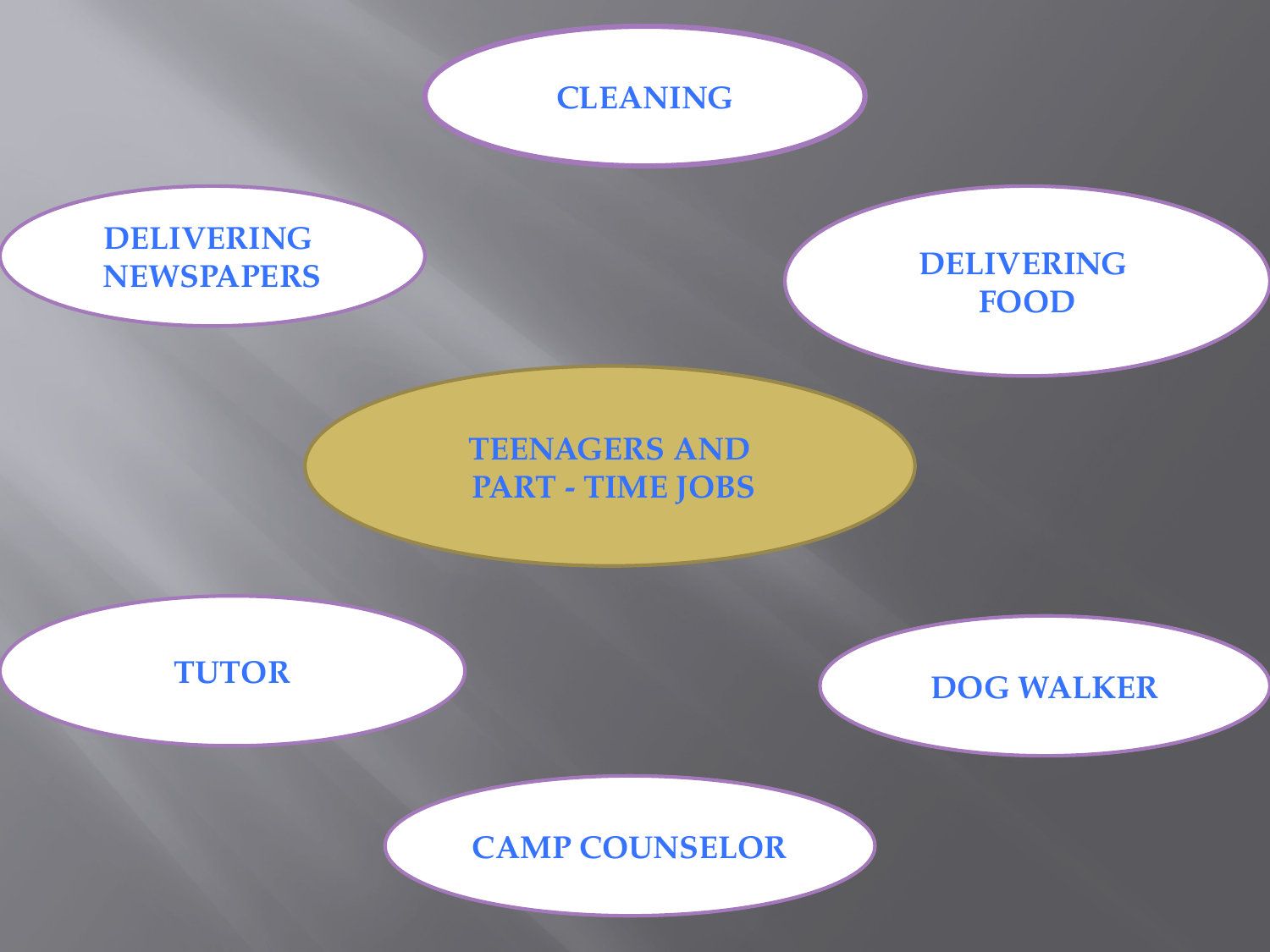

cleaning
Delivering
newspapers
Delivering
food
Teenagers and
 part - time jobs
tutor
Dog walker
Camp counselor